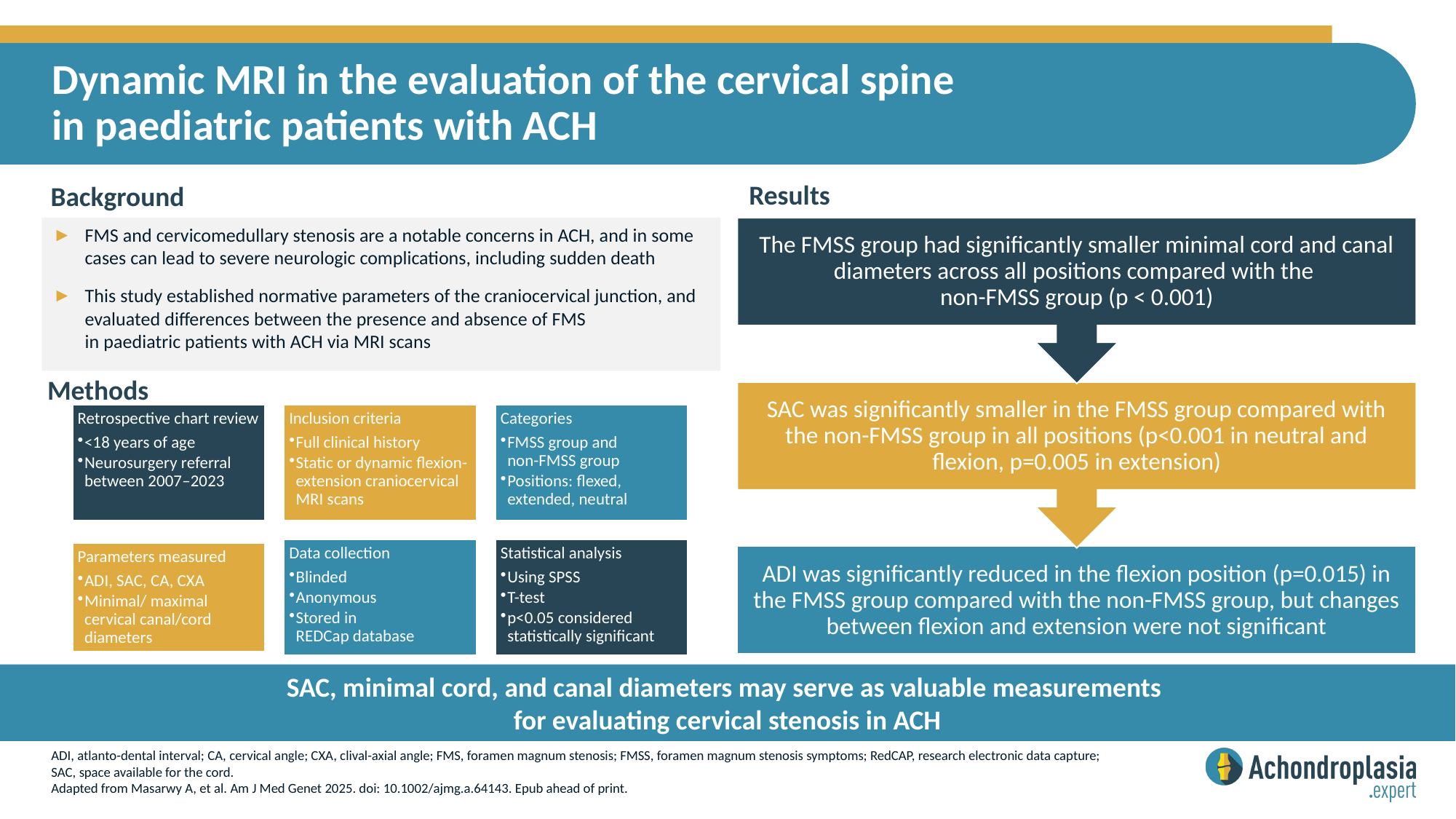

# Dynamic MRI in the evaluation of the cervical spine in paediatric patients with ACH
FMS and cervicomedullary stenosis are a notable concerns in ACH, and in some cases can lead to severe neurologic complications, including sudden death
This study established normative parameters of the craniocervical junction, and evaluated differences between the presence and absence of FMS
in paediatric patients with ACH via MRI scans
ADI was significantly reduced in the flexion position (p=0.015) in the FMSS group compared with the non-FMSS group, but changes between flexion and extension were not significant
SAC was significantly smaller in the FMSS group compared with the non-FMSS group in all positions (p<0.001 in neutral and flexion, p=0.005 in extension)
The FMSS group had significantly smaller minimal cord and canal diameters across all positions compared with the
non-FMSS group (p < 0.001)
Retrospective chart review
<18 years of age
Neurosurgery referral between 2007–2023
Inclusion criteria
Full clinical history
Static or dynamic flexion-extension craniocervical MRI scans
Categories
FMSS group and
non-FMSS group
Positions: flexed, extended, neutral
Parameters measured
ADI, SAC, CA, CXA
Minimal/ maximal cervical canal/cord diameters
Data collection
Blinded
Anonymous
Stored in
REDCap database
Statistical analysis
Using SPSS
T-test
p<0.05 considered statistically significant
SAC, minimal cord, and canal diameters may serve as valuable measurements
for evaluating cervical stenosis in ACH
ADI, atlanto-dental interval; CA, cervical angle; CXA, clival-axial angle; FMS, foramen magnum stenosis; FMSS, foramen magnum stenosis symptoms; RedCAP, research electronic data capture;
SAC, space available for the cord.
Adapted from Masarwy A, et al. Am J Med Genet 2025. doi: 10.1002/ajmg.a.64143. Epub ahead of print.